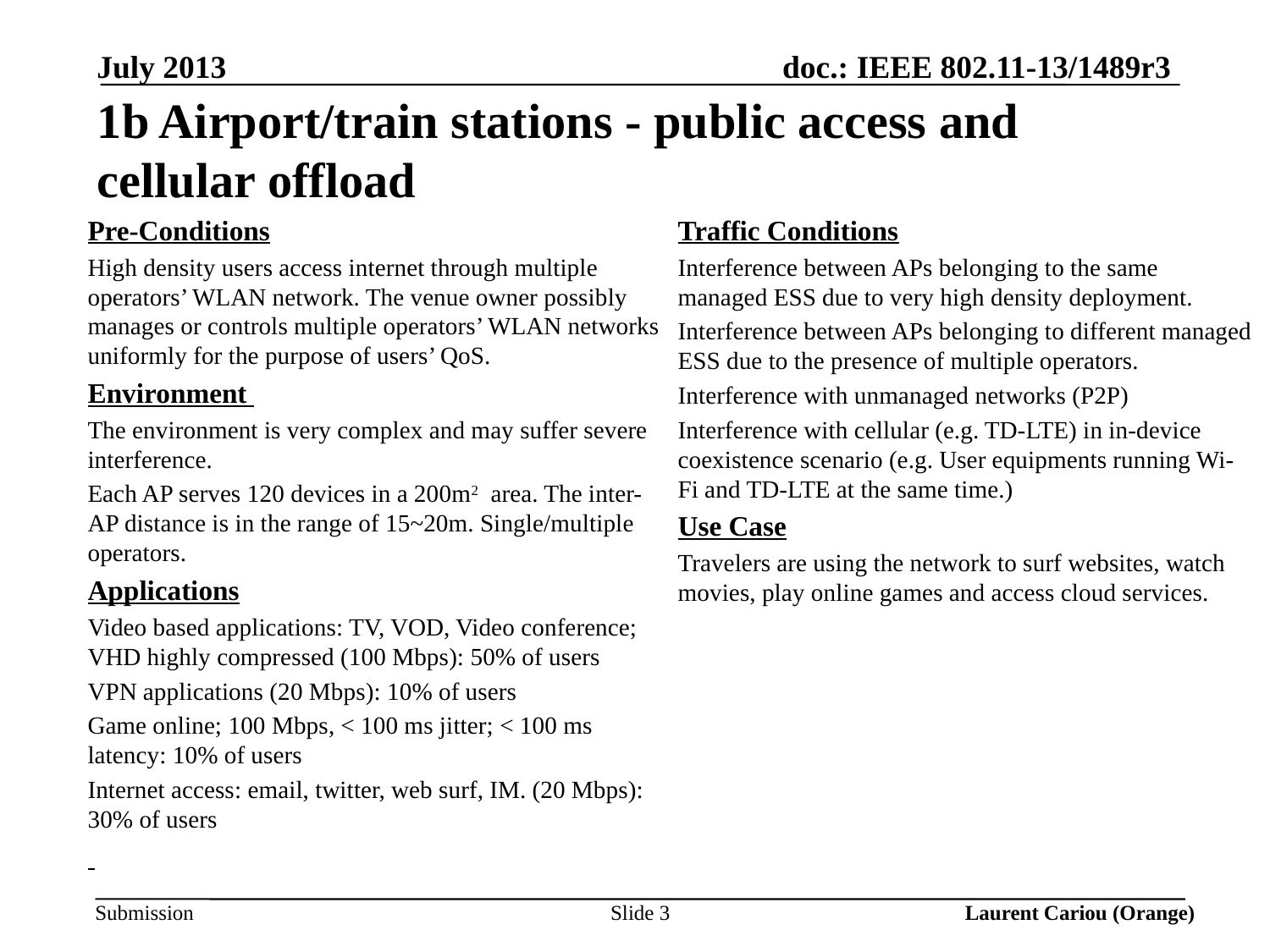

July 2013
# 1b Airport/train stations - public access and cellular offload
Pre-Conditions
High density users access internet through multiple operators’ WLAN network. The venue owner possibly manages or controls multiple operators’ WLAN networks uniformly for the purpose of users’ QoS.
Environment
The environment is very complex and may suffer severe interference.
Each AP serves 120 devices in a 200m2  area. The inter-AP distance is in the range of 15~20m. Single/multiple operators.
Applications
Video based applications: TV, VOD, Video conference; VHD highly compressed (100 Mbps): 50% of users
VPN applications (20 Mbps): 10% of users
Game online; 100 Mbps, < 100 ms jitter; < 100 ms latency: 10% of users
Internet access: email, twitter, web surf, IM. (20 Mbps): 30% of users

Traffic Conditions
Interference between APs belonging to the same managed ESS due to very high density deployment.
Interference between APs belonging to different managed ESS due to the presence of multiple operators.
Interference with unmanaged networks (P2P)
Interference with cellular (e.g. TD-LTE) in in-device coexistence scenario (e.g. User equipments running Wi-Fi and TD-LTE at the same time.)
Use Case
Travelers are using the network to surf websites, watch movies, play online games and access cloud services.
Laurent Cariou (Orange)
Slide 3